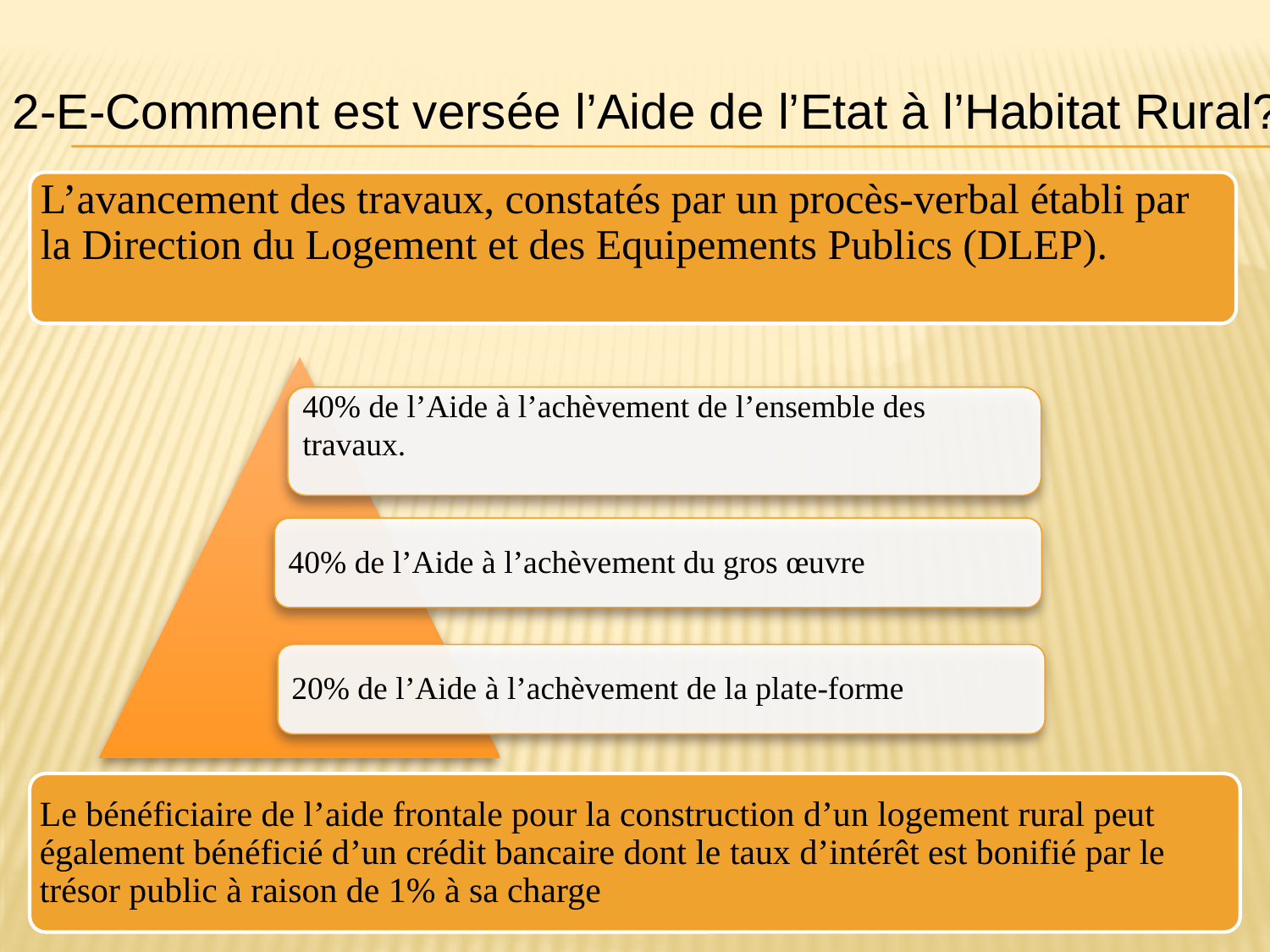

# 2-E-Comment est versée l’Aide de l’Etat à l’Habitat Rural?
L’avancement des travaux, constatés par un procès-verbal établi par la Direction du Logement et des Equipements Publics (DLEP).
40% de l’Aide à l’achèvement de l’ensemble des travaux.

40% de l’Aide à l’achèvement du gros œuvre
20% de l’Aide à l’achèvement de la plate-forme
Le bénéficiaire de l’aide frontale pour la construction d’un logement rural peut également bénéficié d’un crédit bancaire dont le taux d’intérêt est bonifié par le trésor public à raison de 1% à sa charge